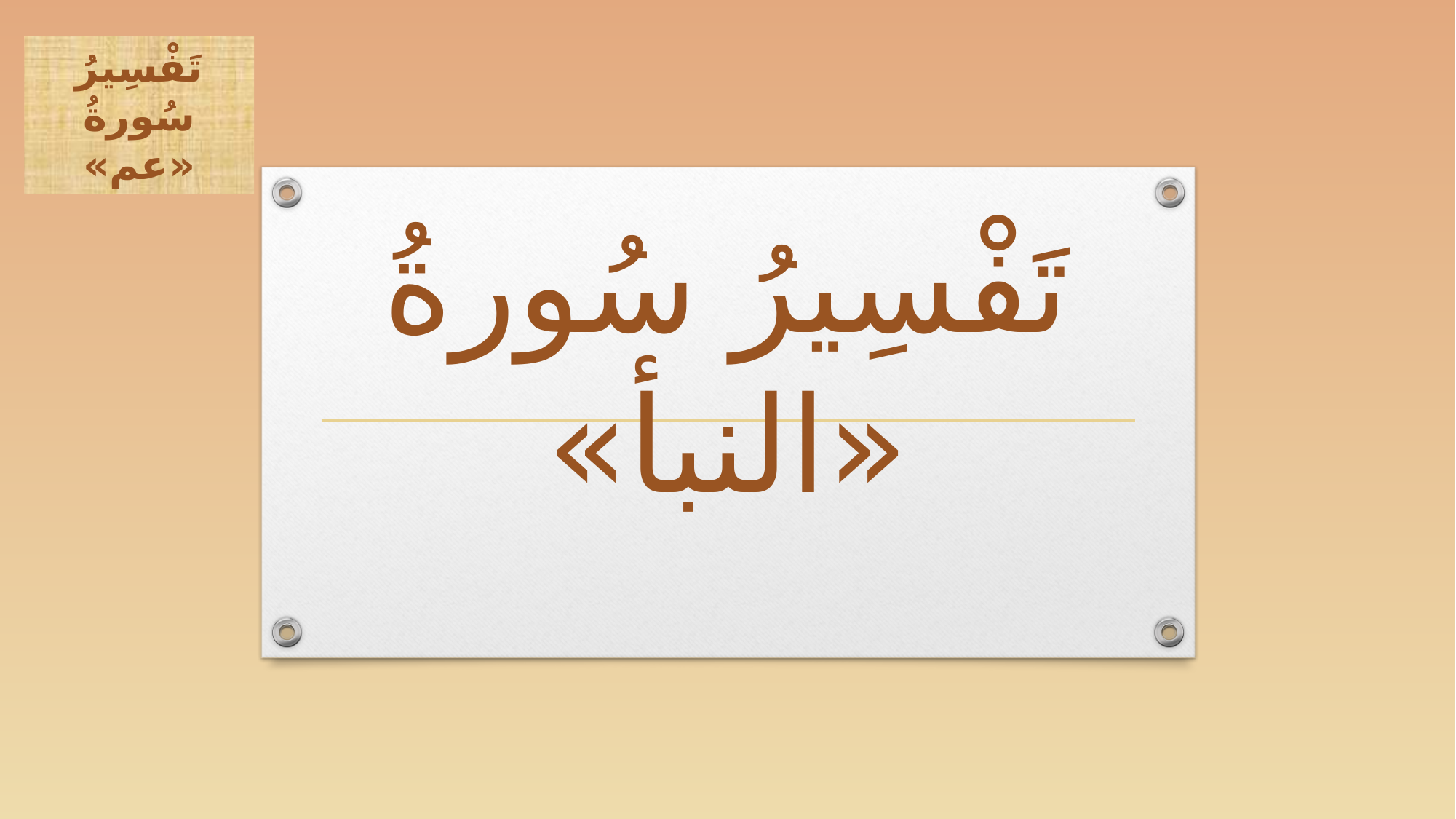

تَفْسِيرُ سُورةُ «عم»
# تَفْسِيرُ سُورةُ «النبأ»